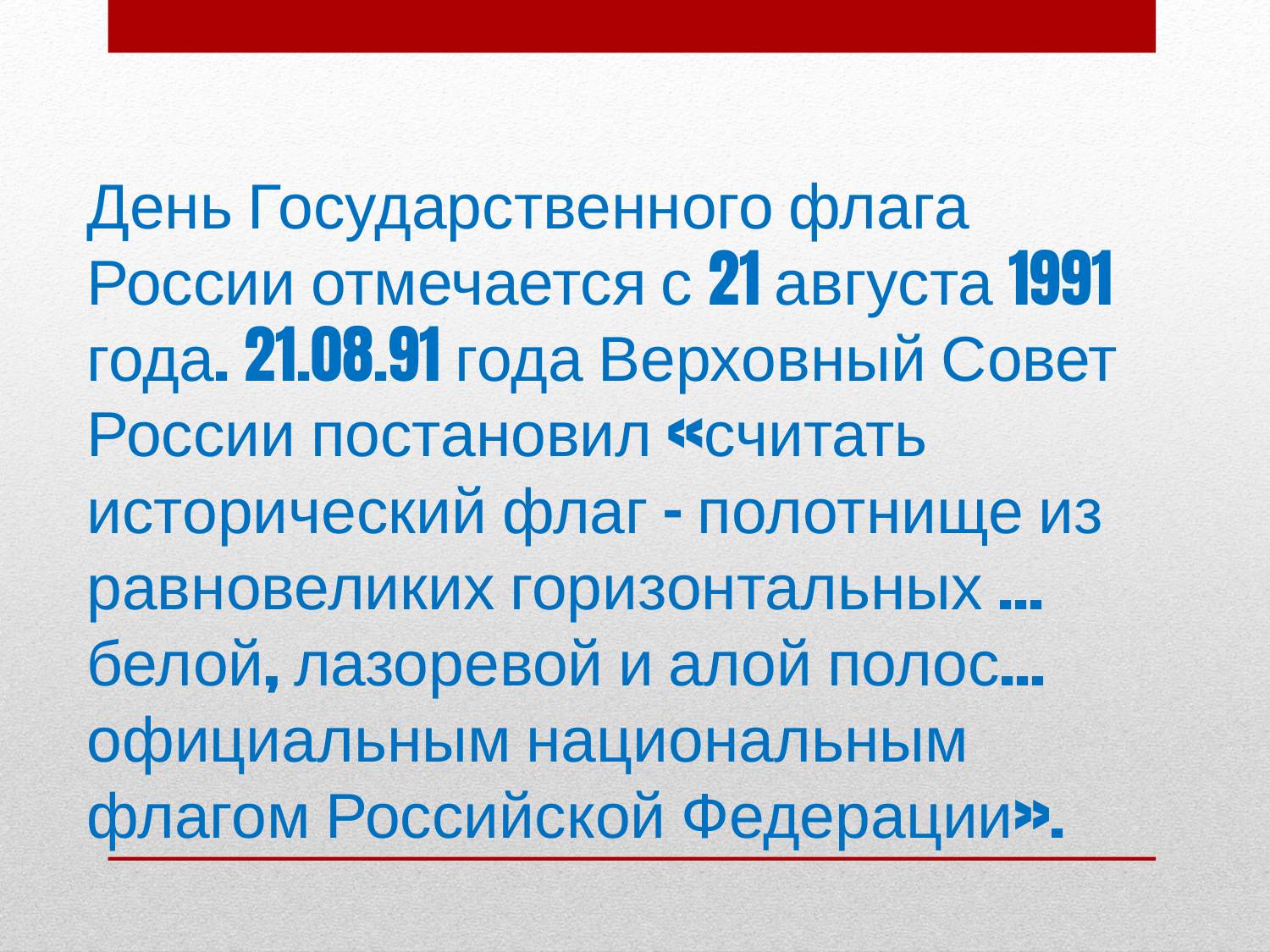

# День Государственного флага России отмечается с 21 августа 1991 года. 21.08.91 года Верховный Совет России постановил «считать исторический флаг – полотнище из равновеликих горизонтальных …белой, лазоревой и алой полос… официальным национальным флагом Российской Федерации».